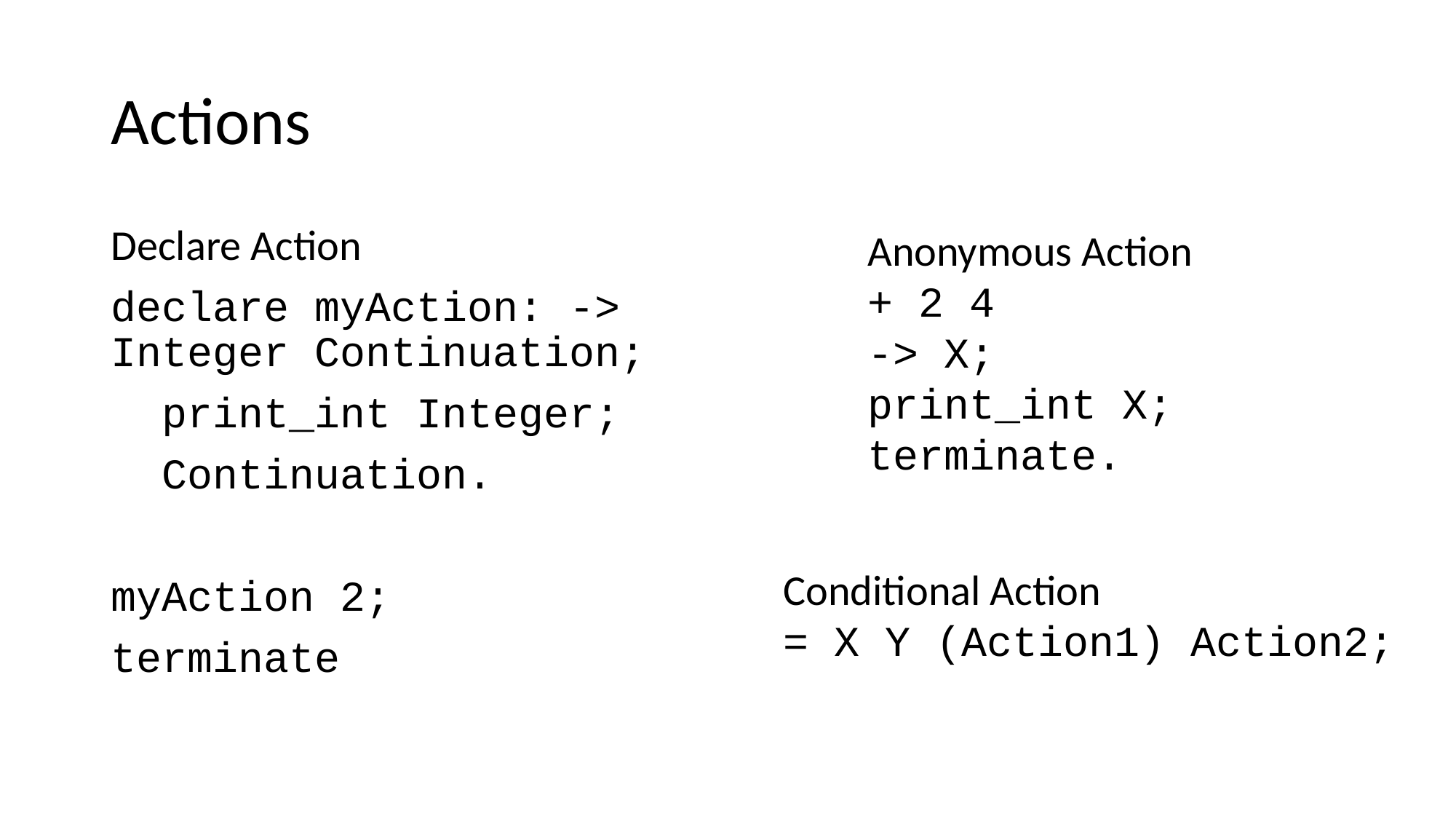

# Actions
Declare Action
declare myAction: -> 		Integer Continuation;
  print_int Integer;
  Continuation.

myAction 2;
terminate
Anonymous Action
+ 2 4
-> X;
print_int X;
terminate.
Conditional Action
= X Y (Action1) Action2;